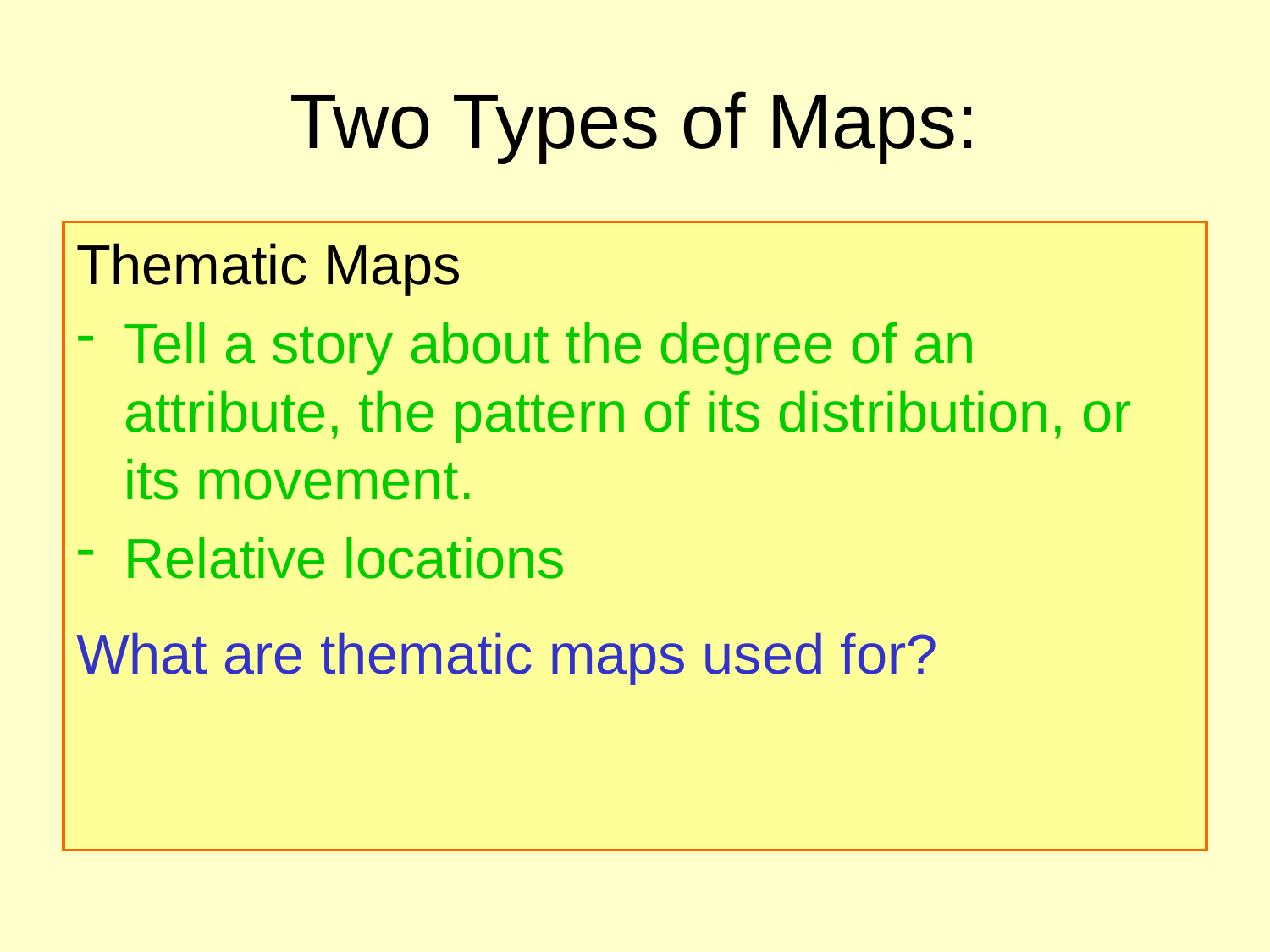

# Two Types of Maps:
Reference Maps
Show locations of places and geographic features
Absolute locations

What are reference maps used for?
Thematic Maps
Tell a story about the degree of an attribute, the pattern of its distribution, or its movement.
Relative locations
What are thematic maps used for?